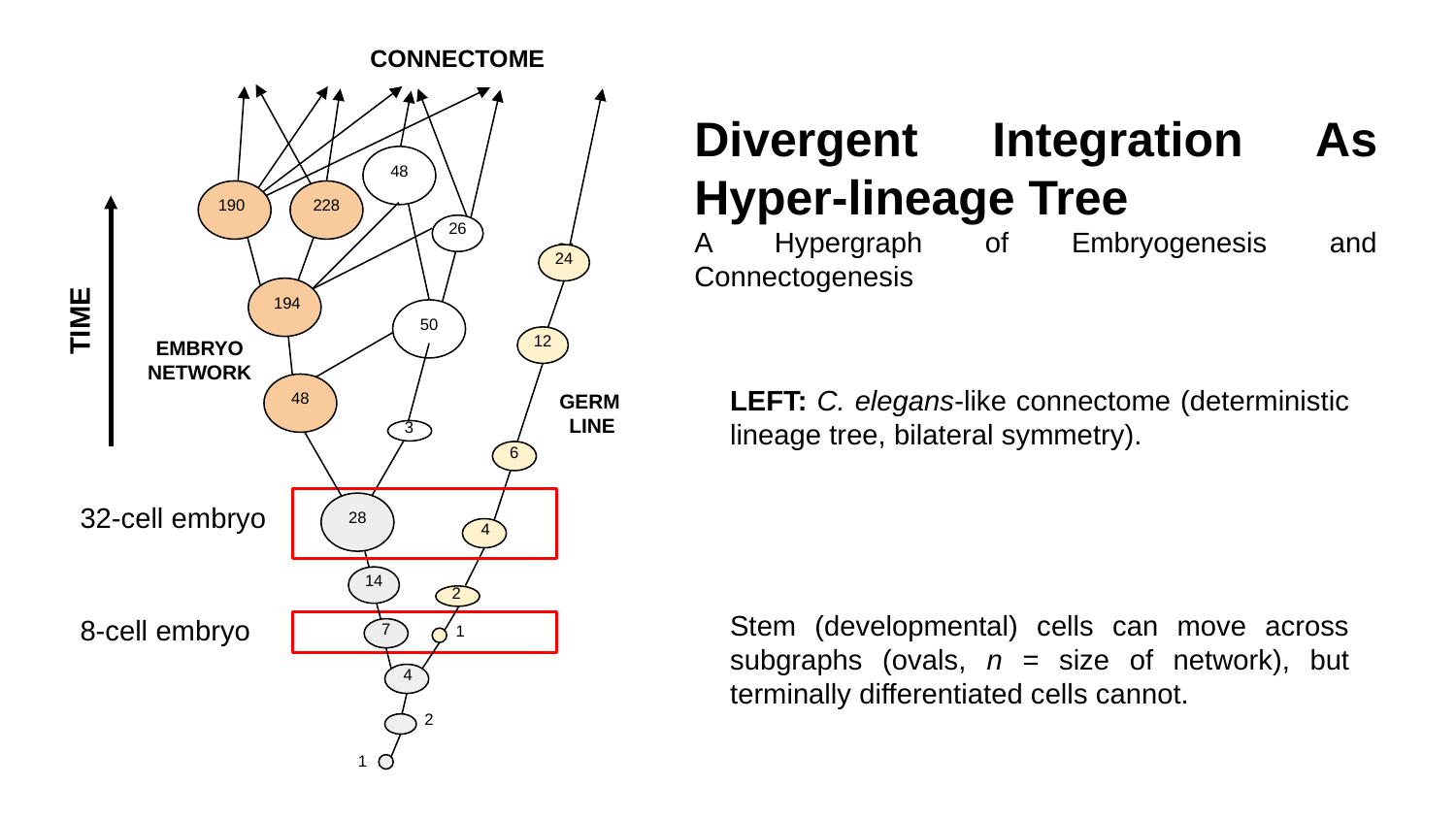

CONNECTOME
Divergent Integration As Hyper-lineage Tree
A Hypergraph of Embryogenesis and Connectogenesis

48

190
228
26

24
24

194
TIME

50
EMBRYO
NETWORK
12

LEFT: C. elegans-like connectome (deterministic lineage tree, bilateral symmetry).

GERM
LINE
48
3

6

32-cell embryo

28
4

14

2

Stem (developmental) cells can move across subgraphs (ovals, n = size of network), but terminally differentiated cells cannot.
8-cell embryo
7
1

4

2

1